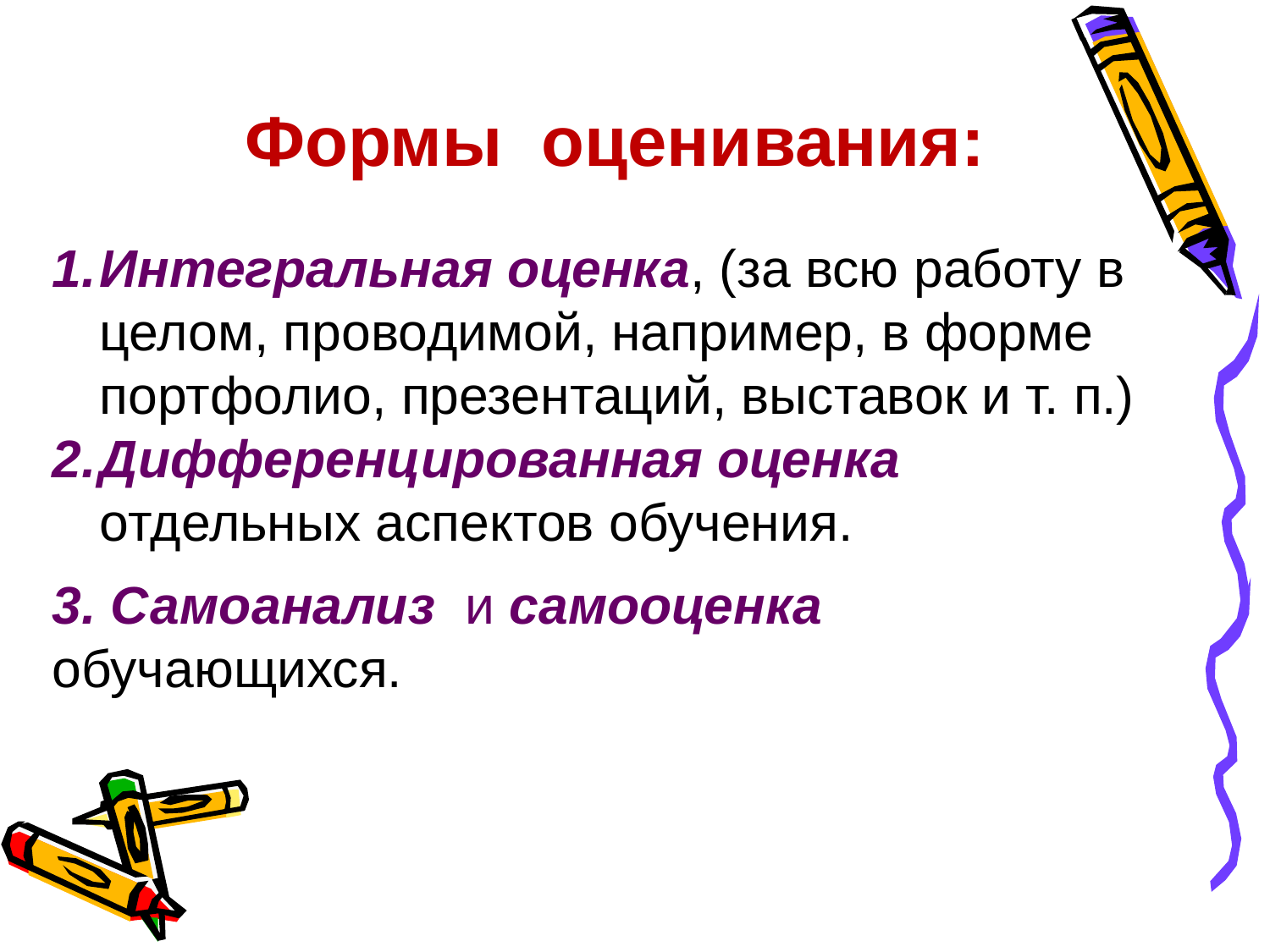

Формы  оценивания:
Интегральная оценка, (за всю работу в целом, проводимой, например, в форме портфолио, презентаций, выставок и т. п.)
Дифференцированная оценка отдельных аспектов обучения.
3. Самоанализ  и самооценка обучающихся.